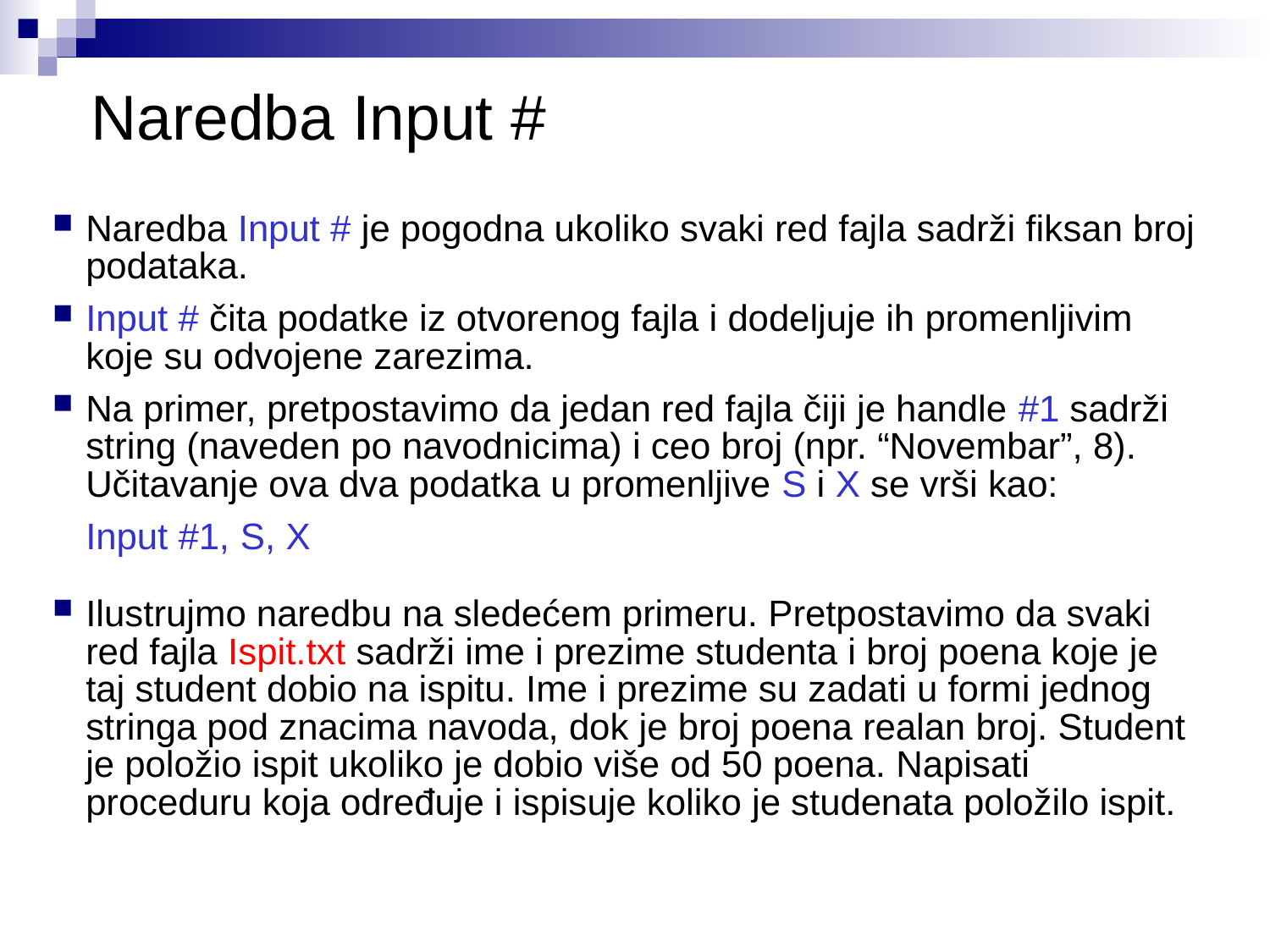

# Naredba Input #
Naredba Input # je pogodna ukoliko svaki red fajla sadrži fiksan broj podataka.
Input # čita podatke iz otvorenog fajla i dodeljuje ih promenljivim koje su odvojene zarezima.
Na primer, pretpostavimo da jedan red fajla čiji je handle #1 sadrži string (naveden po navodnicima) i ceo broj (npr. “Novembar”, 8). Učitavanje ova dva podatka u promenljive S i X se vrši kao:
	Input #1, S, X
Ilustrujmo naredbu na sledećem primeru. Pretpostavimo da svaki red fajla Ispit.txt sadrži ime i prezime studenta i broj poena koje je taj student dobio na ispitu. Ime i prezime su zadati u formi jednog stringa pod znacima navoda, dok je broj poena realan broj. Student je položio ispit ukoliko je dobio više od 50 poena. Napisati proceduru koja određuje i ispisuje koliko je studenata položilo ispit.